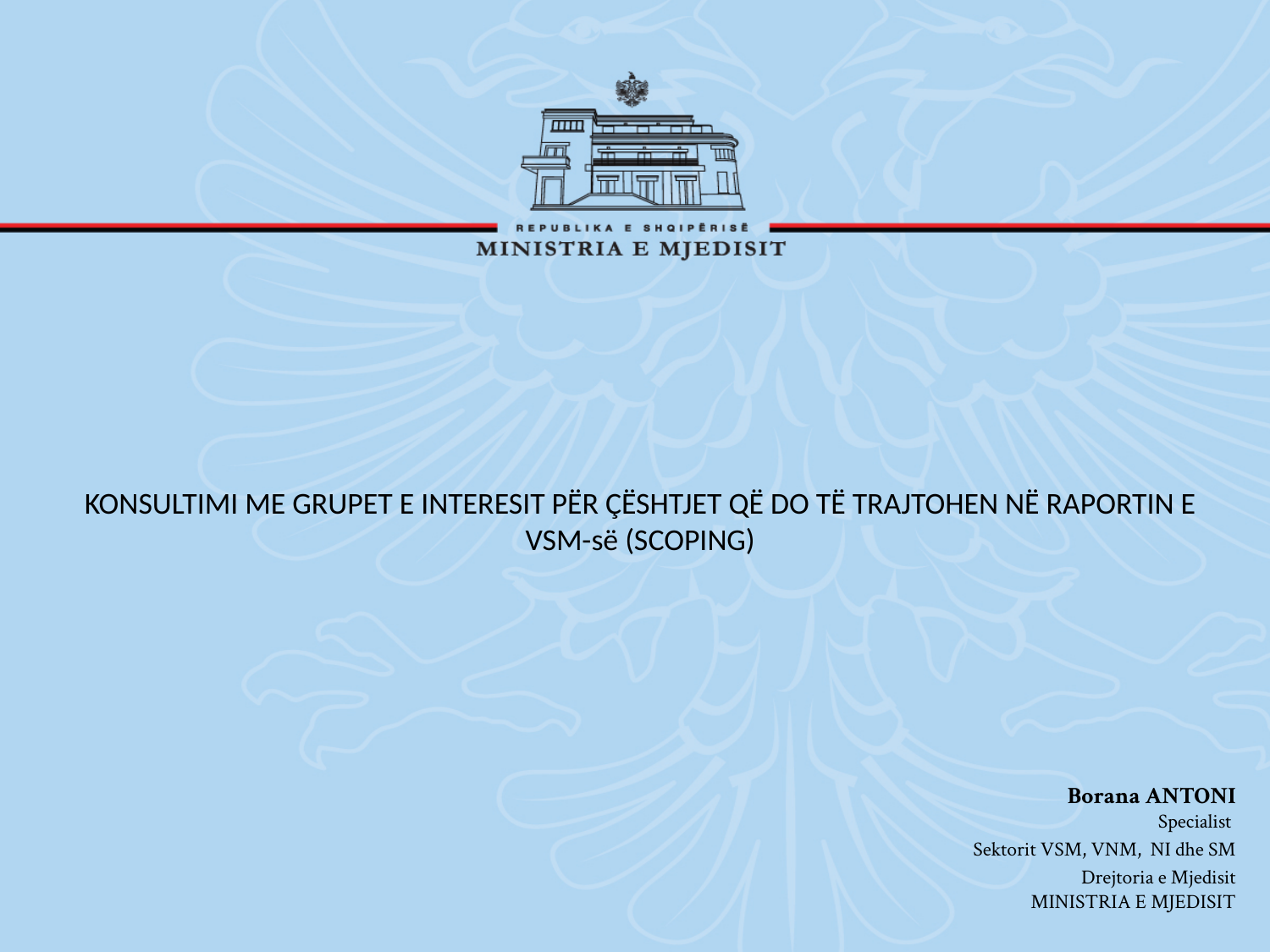

# KONSULTIMI ME GRUPET E INTERESIT PËR ÇËSHTJET QË DO TË TRAJTOHEN NË RAPORTIN E VSM-së (SCOPING)

Borana ANTONI
Specialist
Sektorit VSM, VNM,  NI dhe SM
Drejtoria e Mjedisit
MINISTRIA E MJEDISIT